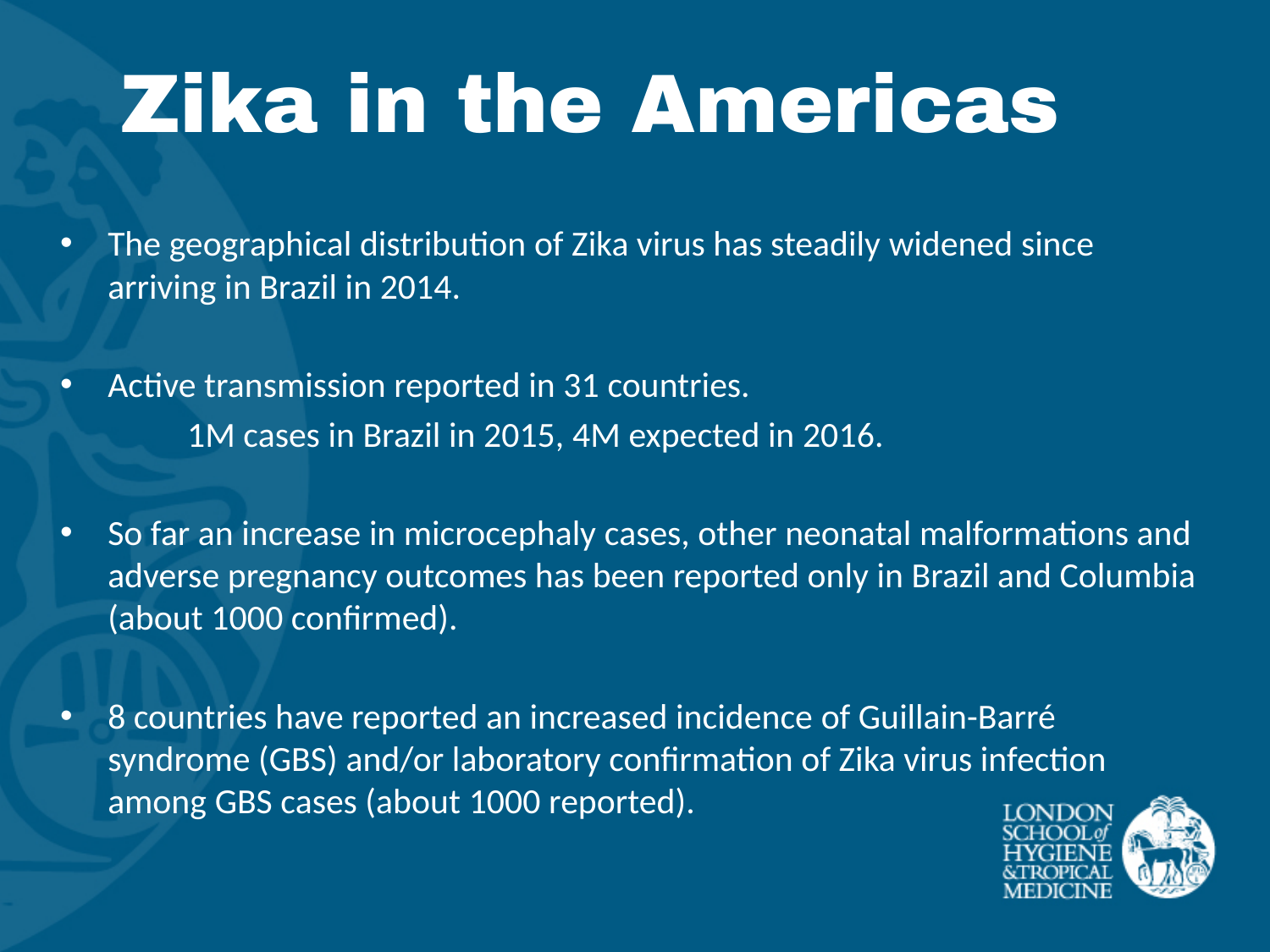

# Zika in the Americas
The geographical distribution of Zika virus has steadily widened since arriving in Brazil in 2014.

Active transmission reported in 31 countries.
	1M cases in Brazil in 2015, 4M expected in 2016.

So far an increase in microcephaly cases, other neonatal malformations and adverse pregnancy outcomes has been reported only in Brazil and Columbia (about 1000 confirmed).

8 countries have reported an increased incidence of Guillain-Barré syndrome (GBS) and/or laboratory confirmation of Zika virus infection among GBS cases (about 1000 reported).